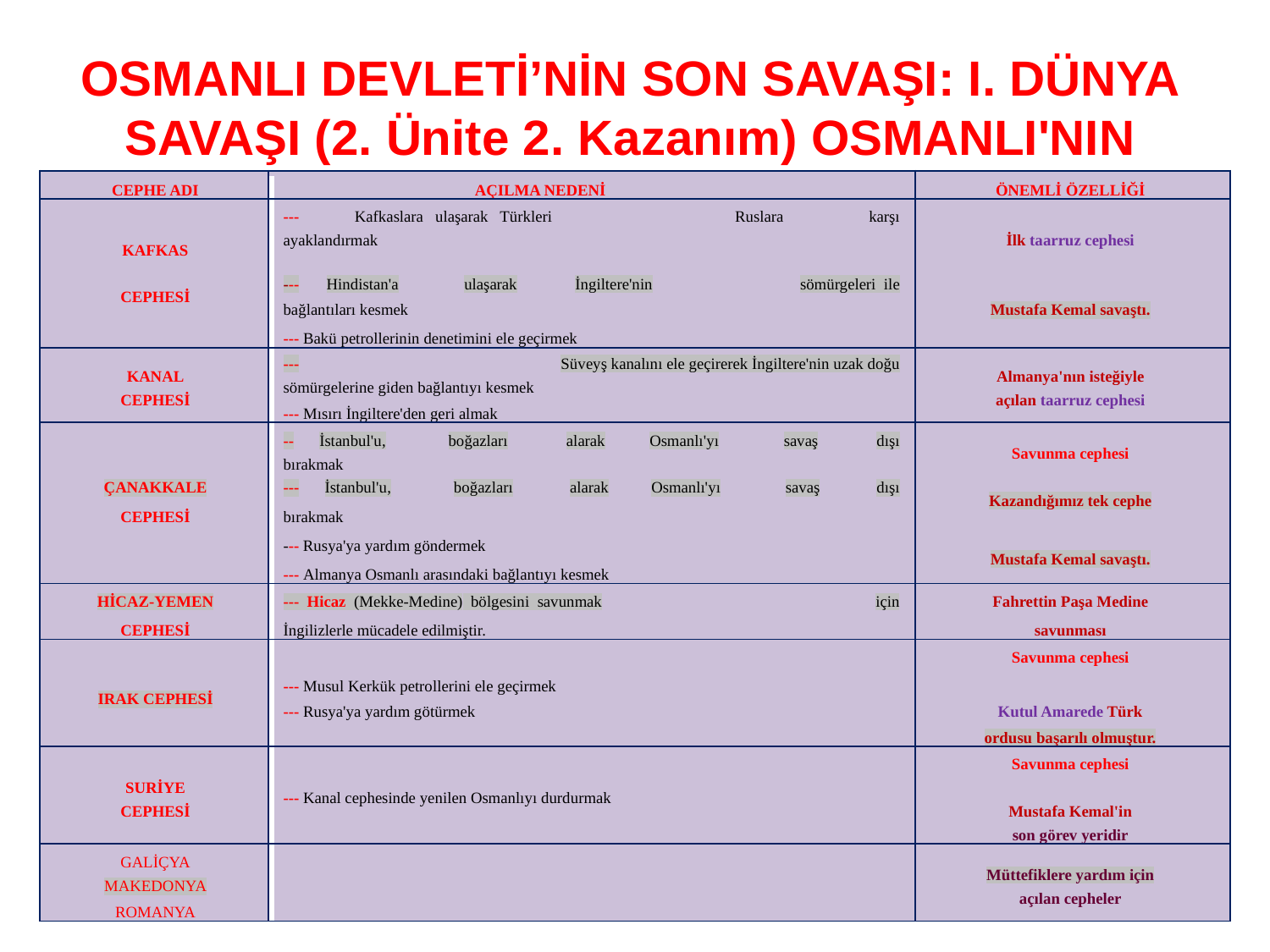

OSMANLI DEVLETİ’NİN SON SAVAŞI: I. DÜNYA SAVAŞI (2. Ünite 2. Kazanım) OSMANLI'NIN SAVAŞTIĞI CEPHELER
|  | CEPHE ADI |  |  |  |  |  | AÇILMA NEDENİ |  |  |  |  |  |  |  |  | ÖNEMLİ ÖZELLİĞİ |  |
| --- | --- | --- | --- | --- | --- | --- | --- | --- | --- | --- | --- | --- | --- | --- | --- | --- | --- |
|  |  |  |  |  |  |  |  |  |  |  |  |  |  |  |  |  |  |
|  |  |  |  |  | --- | Kafkaslara ulaşarak Türkleri |  |  |  | Ruslara |  | karşı |  |  |  |  |  |
|  | KAFKAS |  |  |  | ayaklandırmak |  |  |  |  |  |  |  |  |  |  | İlk taarruz cephesi |  |
|  |  |  |  |  | --- | Hindistan'a | ulaşarak | İngiltere'nin |  | sömürgeleri ile |  |  |  |  |  |  |  |
|  | CEPHESİ |  |  |  |  |  |  |  |  |  |  |  |  |  |  |  |  |
|  |  |  |  |  | bağlantıları kesmek |  |  |  |  |  |  |  |  |  |  | Mustafa Kemal savaştı. |  |
|  |  |  |  |  |  |  |  |  |  |  |  |  |  |  |  |  |  |
|  |  |  |  |  | --- Bakü petrollerinin denetimini ele geçirmek |  |  |  |  |  |  |  |  |  |  |  |  |
|  | KANAL |  |  |  | --- | Süveyş kanalını ele geçirerek İngiltere'nin uzak doğu |  |  |  |  |  |  |  |  |  | Almanya'nın isteğiyle |  |
|  |  |  |  |  | sömürgelerine giden bağlantıyı kesmek |  |  |  |  |  |  |  |  |  |  |  |  |
|  | CEPHESİ |  |  |  |  |  |  |  |  |  |  |  |  |  |  | açılan taarruz cephesi |  |
|  |  |  |  |  | --- Mısırı İngiltere'den geri almak |  |  |  |  |  |  |  |  |  |  |  |  |
|  |  |  |  |  |  |  |  |  |  |  |  |  |  |  |  |  |  |
|  |  |  |  |  | -- | İstanbul'u, | boğazları | alarak | Osmanlı'yı |  | savaş |  | dışı |  |  | Savunma cephesi |  |
|  |  |  |  |  | bırakmak |  |  |  |  |  |  |  |  |  |  |  |  |
|  |  |  |  |  |  |  |  |  |  |  |  |  |  |  |  |  |  |
|  | ÇANAKKALE |  |  |  | --- | İstanbul'u, | boğazları | alarak | Osmanlı'yı |  | savaş |  | dışı |  |  | Kazandığımız tek cephe |  |
|  | CEPHESİ |  |  |  | bırakmak |  |  |  |  |  |  |  |  |  |  |  |  |
|  |  |  |  |  |  |  |  |  |  |  |  |  |  |  |  |  |  |
|  |  |  |  |  | --- Rusya'ya yardım göndermek |  |  |  |  |  |  |  |  |  |  | Mustafa Kemal savaştı. |  |
|  |  |  |  |  | --- Almanya Osmanlı arasındaki bağlantıyı kesmek |  |  |  |  |  |  |  |  |  |  |  |  |
|  |  |  |  |  |  |  |  |  |  |  |  |  |  |  |  |  |  |
|  | HİCAZ-YEMEN |  |  |  | --- Hicaz (Mekke-Medine) bölgesini savunmak |  |  |  |  |  |  |  | için |  |  | Fahrettin Paşa Medine |  |
|  | CEPHESİ |  |  |  | İngilizlerle mücadele edilmiştir. |  |  |  |  |  |  |  |  |  |  | savunması |  |
|  |  |  |  |  |  |  |  |  |  |  |  |  |  |  |  | Savunma cephesi |  |
|  | IRAK CEPHESİ |  |  |  | --- Musul Kerkük petrollerini ele geçirmek |  |  |  |  |  |  |  |  |  |  |  |  |
|  |  |  |  |  | --- Rusya'ya yardım götürmek |  |  |  |  |  |  |  |  |  |  | Kutul Amarede Türk |  |
|  |  |  |  |  |  |  |  |  |  |  |  |  |  |  |  |  |  |
|  |  |  |  |  |  |  |  |  |  |  |  |  |  |  |  | ordusu başarılı olmuştur. |  |
|  |  |  |  |  |  |  |  |  |  |  |  |  |  |  |  | Savunma cephesi |  |
|  | SURİYE |  |  |  | --- Kanal cephesinde yenilen Osmanlıyı durdurmak |  |  |  |  |  |  |  |  |  |  |  |  |
|  | CEPHESİ |  |  |  |  |  |  |  |  |  |  |  |  |  |  | Mustafa Kemal'in |  |
|  |  |  |  |  |  |  |  |  |  |  |  |  |  |  |  |  |  |
|  |  |  |  |  |  |  |  |  |  |  |  |  |  |  |  | son görev yeridir |  |
|  | GALİÇYA |  |  |  |  |  |  |  |  |  |  |  |  |  |  | Müttefiklere yardım için |  |
|  | MAKEDONYA |  |  |  |  |  |  |  |  |  |  |  |  |  |  |  |  |
|  |  |  |  |  |  |  |  |  |  |  |  |  |  |  |  | açılan cepheler |  |
|  | ROMANYA |  |  |  |  |  |  |  |  |  |  |  |  |  |  |  |  |
|  |  |  |  |  |  |  |  |  |  |  |  |  |  |  |  |  |  |